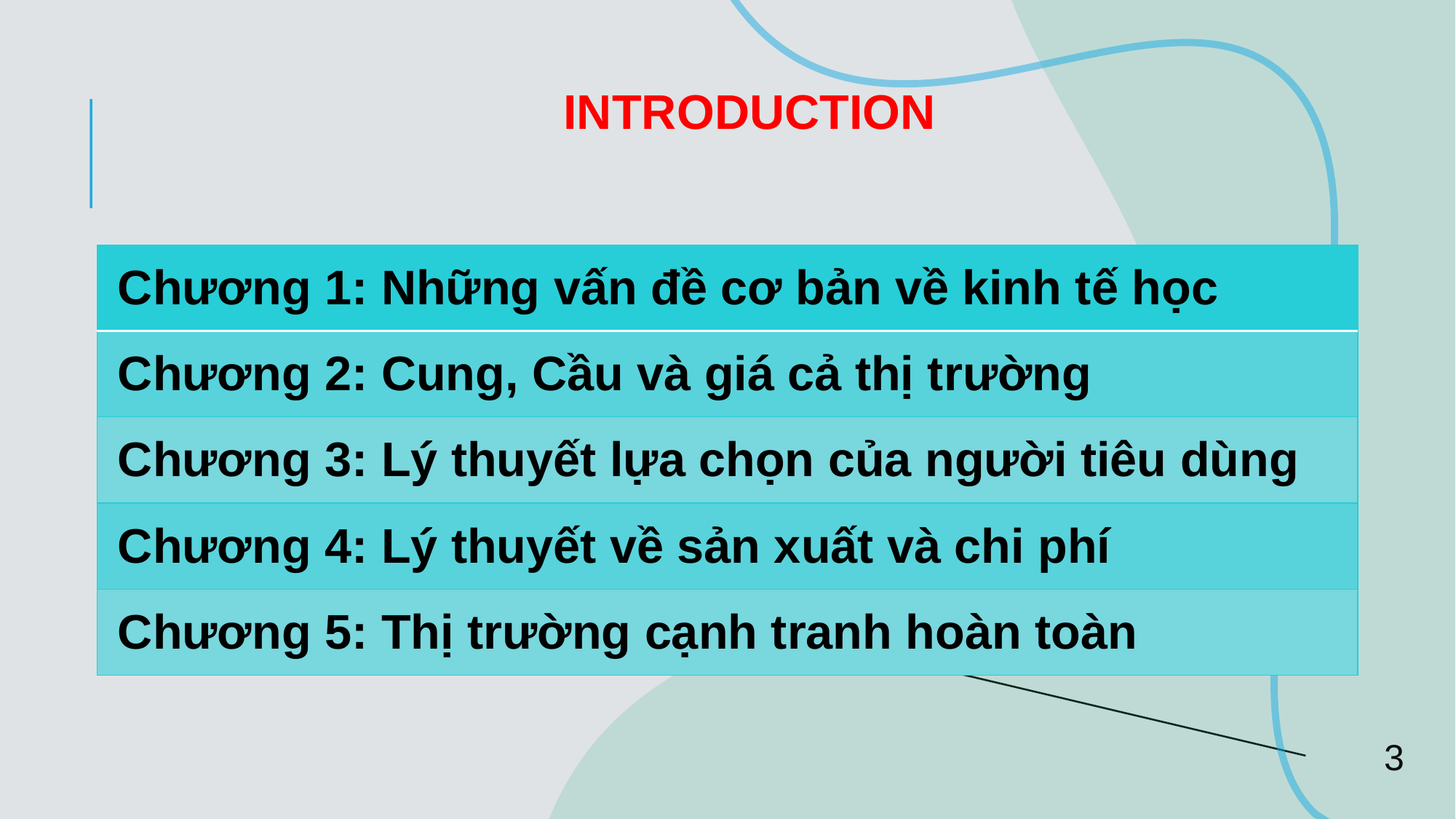

# INTRODUCTION
| Chương 1: Những vấn đề cơ bản về kinh tế học |
| --- |
| Chương 2: Cung, Cầu và giá cả thị trường |
| Chương 3: Lý thuyết lựa chọn của người tiêu dùng |
| Chương 4: Lý thuyết về sản xuất và chi phí |
| Chương 5: Thị trường cạnh tranh hoàn toàn |
3